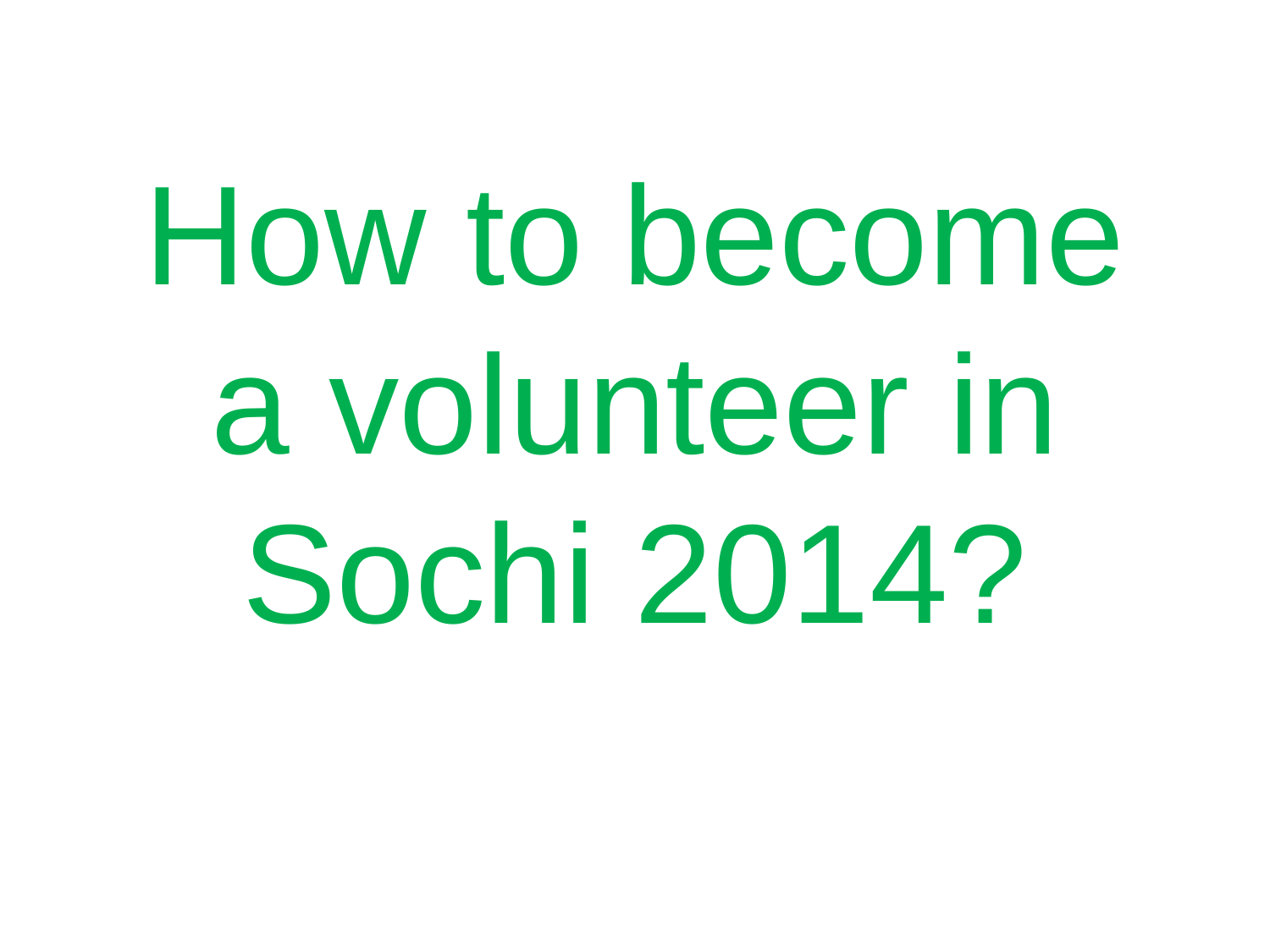

# How to become a volunteer in Sochi 2014?